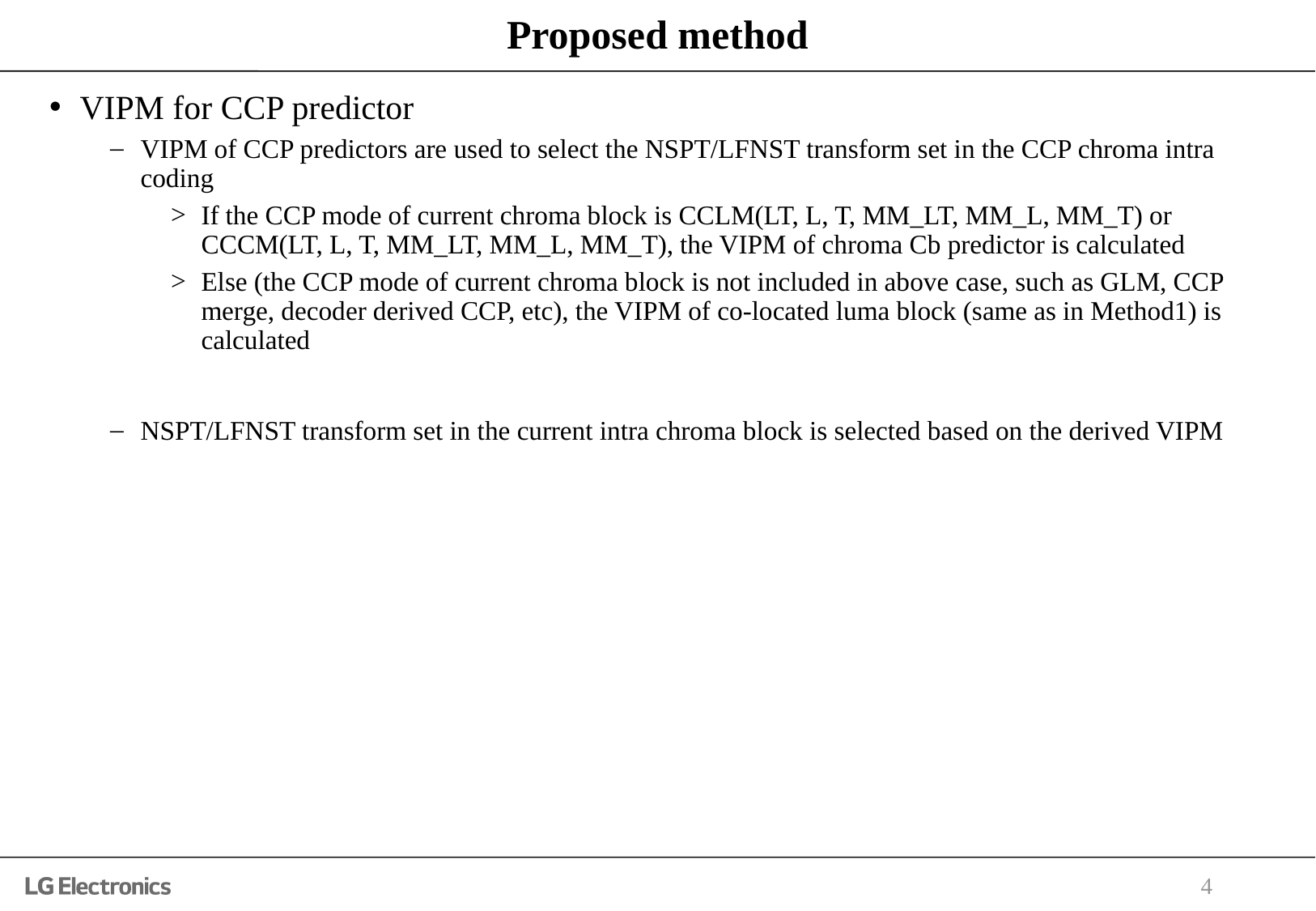

# Proposed method
VIPM for CCP predictor
VIPM of CCP predictors are used to select the NSPT/LFNST transform set in the CCP chroma intra coding
If the CCP mode of current chroma block is CCLM(LT, L, T, MM_LT, MM_L, MM_T) or CCCM(LT, L, T, MM_LT, MM_L, MM_T), the VIPM of chroma Cb predictor is calculated
Else (the CCP mode of current chroma block is not included in above case, such as GLM, CCP merge, decoder derived CCP, etc), the VIPM of co-located luma block (same as in Method1) is calculated

NSPT/LFNST transform set in the current intra chroma block is selected based on the derived VIPM

4